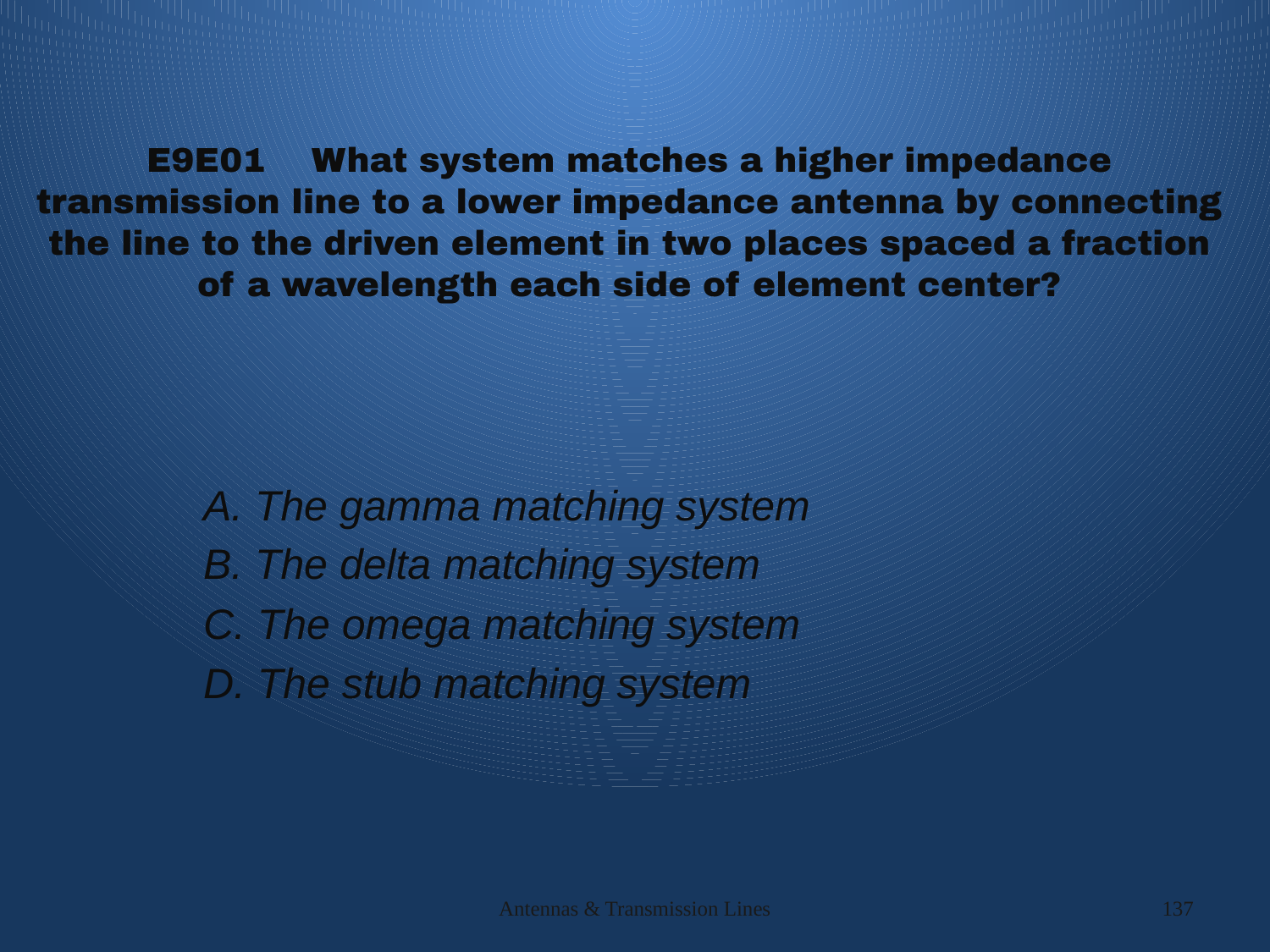

# E9E01    What system matches a higher impedance transmission line to a lower impedance antenna by connecting the line to the driven element in two places spaced a fraction of a wavelength each side of element center?

A. The gamma matching system
B. The delta matching system
C. The omega matching system
D. The stub matching system
Antennas & Transmission Lines
137